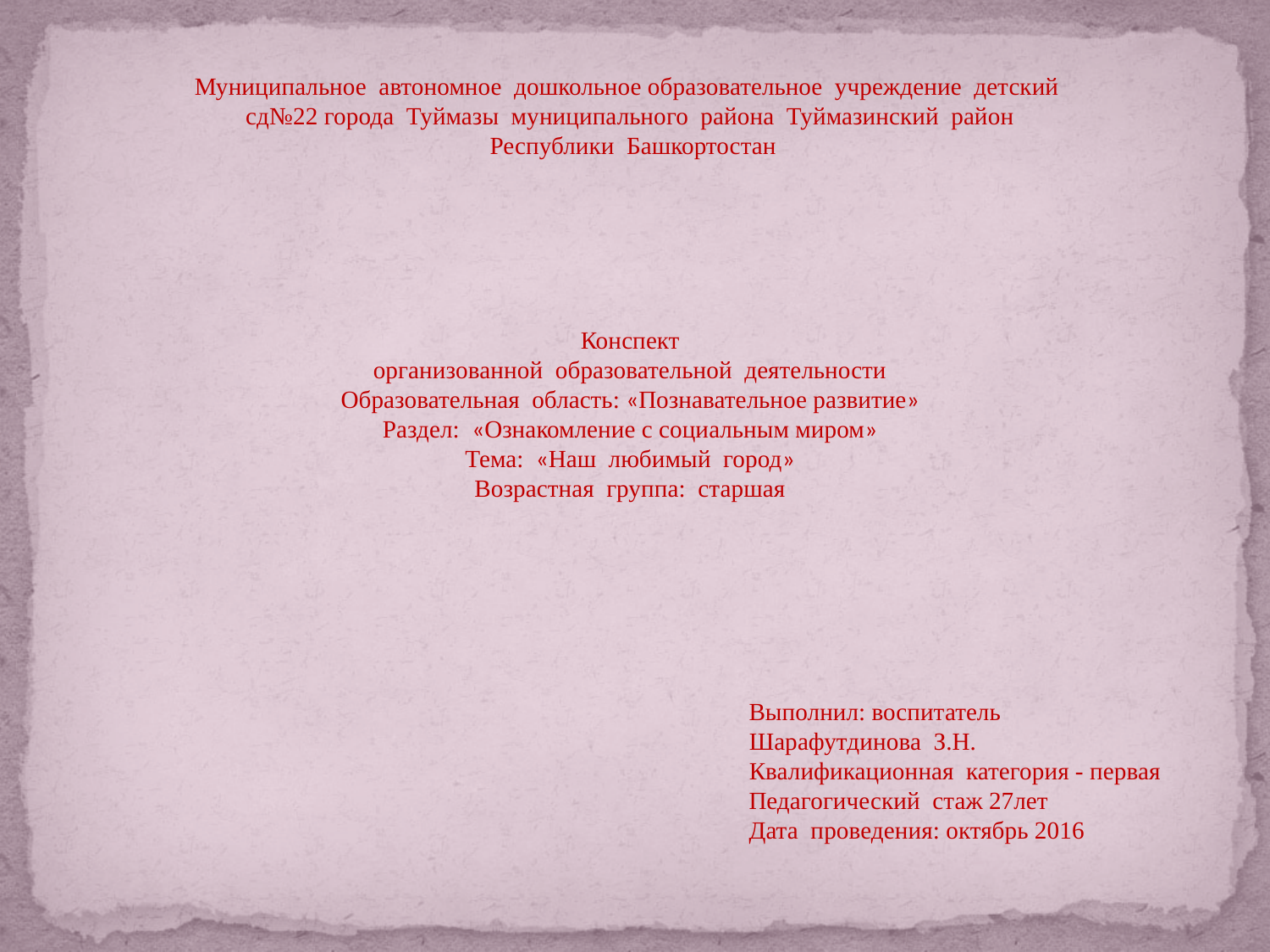

Муниципальное  автономное  дошкольное образовательное  учреждение  детский
 сд№22 города  Туймазы  муниципального  района  Туймазинский  район
 Республики  Башкортостан

Конспект
организованной  образовательной  деятельности
Образовательная  область: «Познавательное развитие»
Раздел:  «Ознакомление с социальным миром»
Тема:  «Наш  любимый  город»
Возрастная  группа:  старшая

                                                                                                               Выполнил: воспитатель
                                                                                                               Шарафутдинова  З.Н.
                                                                                                               Квалификационная  категория - первая
                                                                                                               Педагогический  стаж 27лет
                                                                                                               Дата  проведения: октябрь 2016